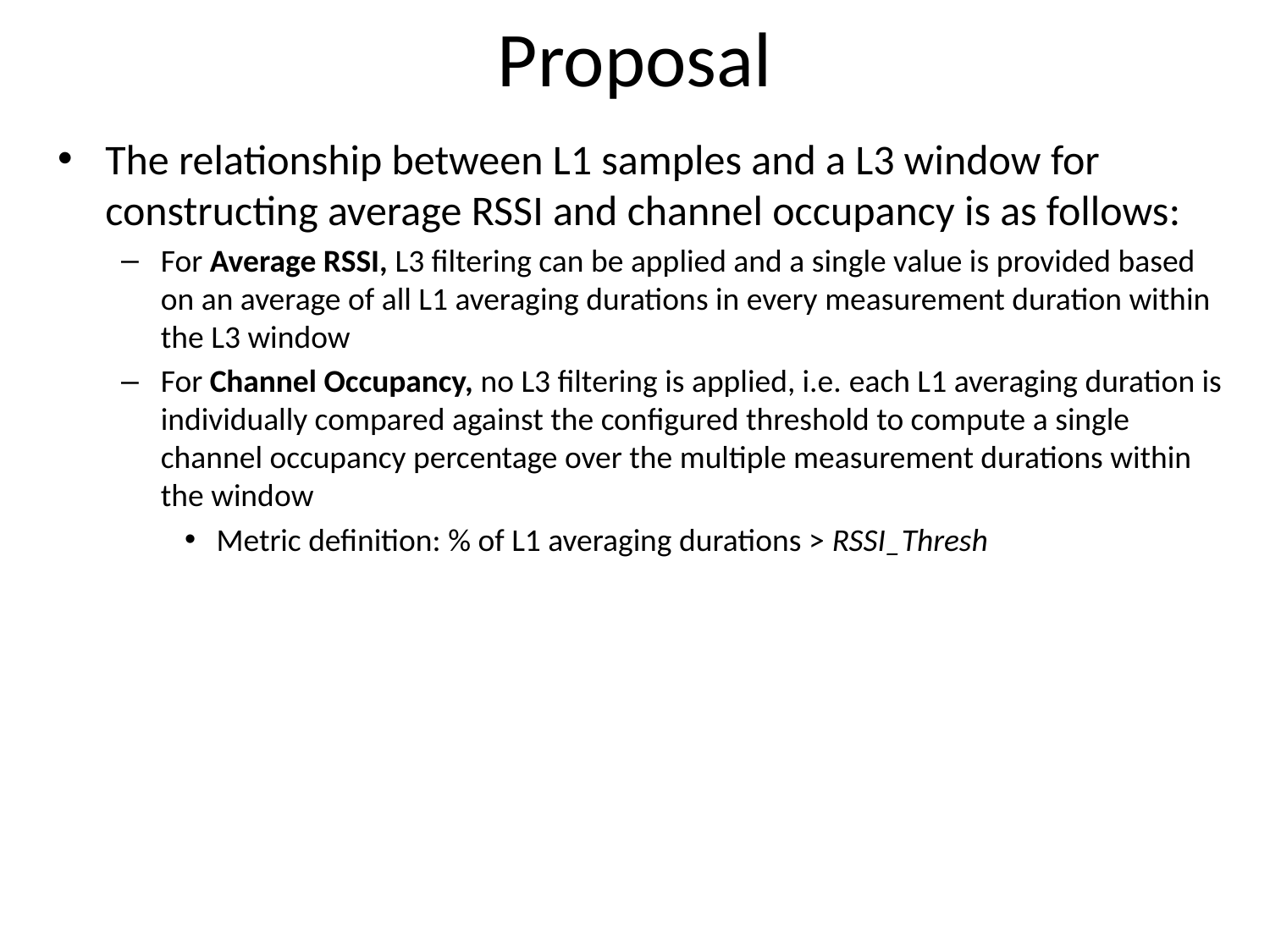

# Proposal
The relationship between L1 samples and a L3 window for constructing average RSSI and channel occupancy is as follows:
For Average RSSI, L3 filtering can be applied and a single value is provided based on an average of all L1 averaging durations in every measurement duration within the L3 window
For Channel Occupancy, no L3 filtering is applied, i.e. each L1 averaging duration is individually compared against the configured threshold to compute a single channel occupancy percentage over the multiple measurement durations within the window
Metric definition: % of L1 averaging durations > RSSI_Thresh